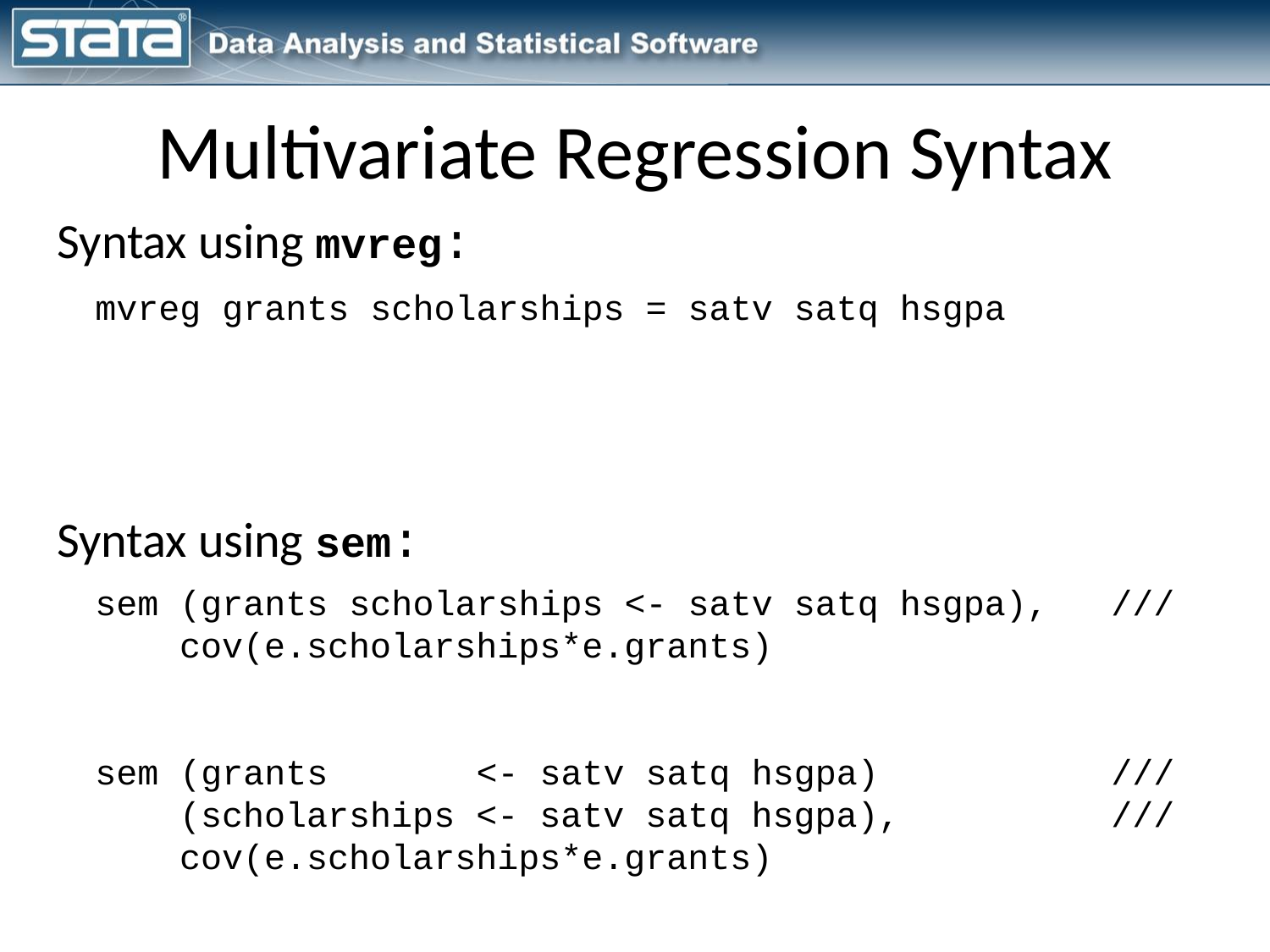

# Multivariate Regression Syntax
Syntax using mvreg:
mvreg grants scholarships = satv satq hsgpa
Syntax using sem:
sem (grants scholarships <- satv satq hsgpa),	///
    cov(e.scholarships*e.grants)

sem (grants       <- satv satq hsgpa)		///
    (scholarships <- satv satq hsgpa),		///
    cov(e.scholarships*e.grants)